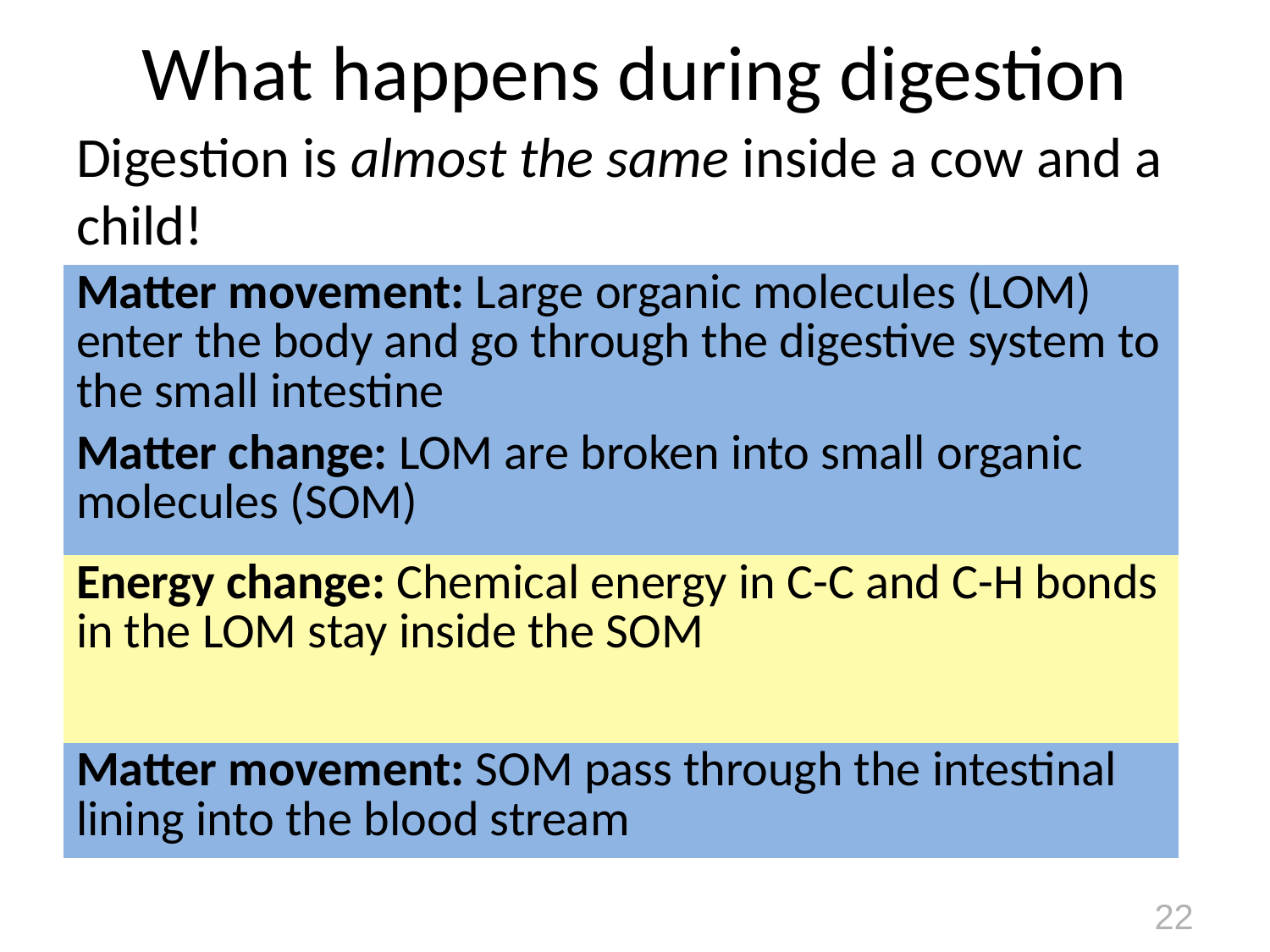

# What happens during digestion
Digestion is almost the same inside a cow and a child!

| Matter movement: Large organic molecules (LOM) enter the body and go through the digestive system to the small intestine |
| --- |
| Matter change: LOM are broken into small organic molecules (SOM) |
| Energy change: Chemical energy in C-C and C-H bonds in the LOM stay inside the SOM |
| Matter movement: SOM pass through the intestinal lining into the blood stream |
22